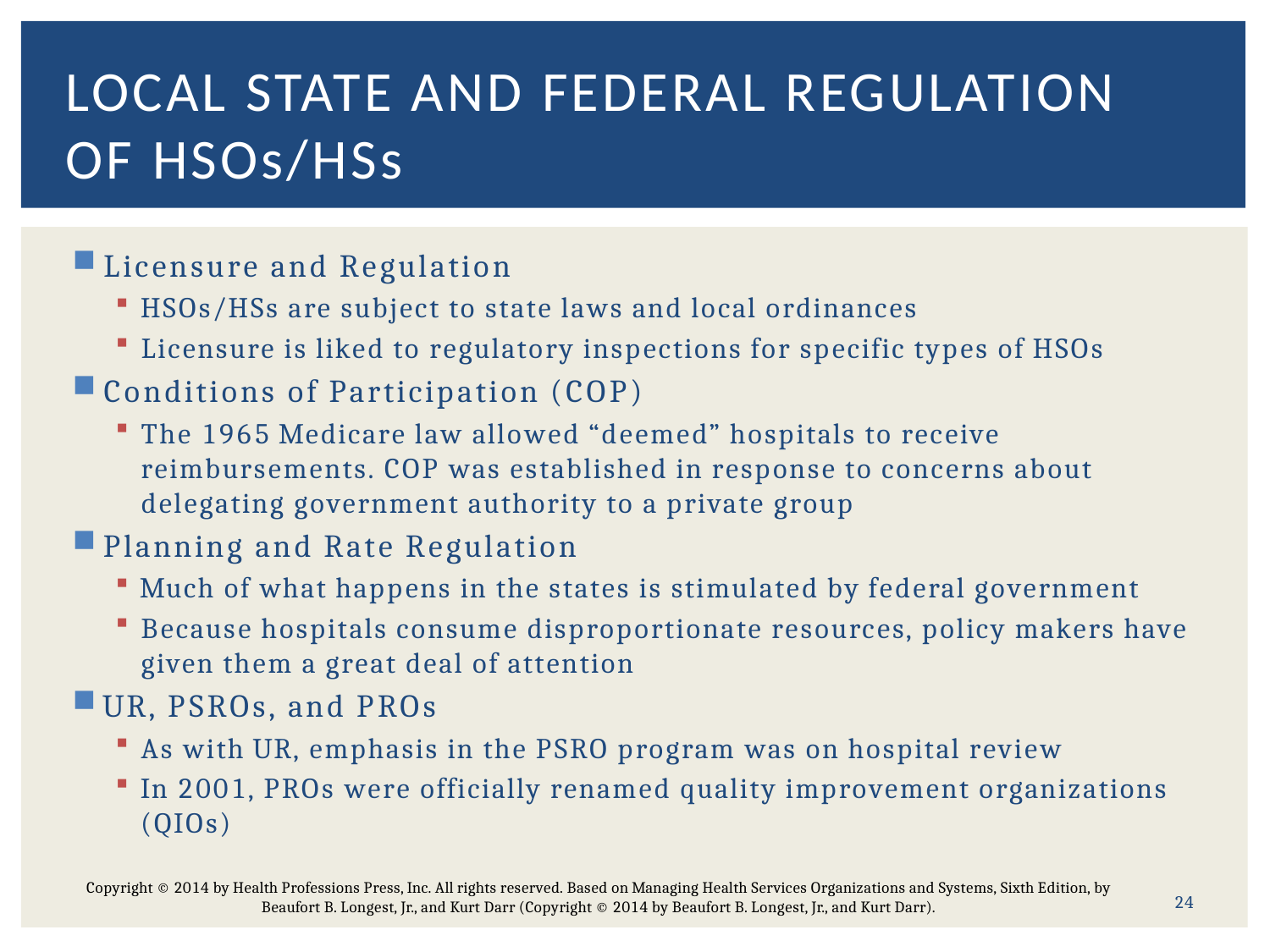

# Local State and Federal Regulation of HSOs/HSs
Licensure and Regulation
HSOs/HSs are subject to state laws and local ordinances
Licensure is liked to regulatory inspections for specific types of HSOs
Conditions of Participation (COP)
The 1965 Medicare law allowed “deemed” hospitals to receive reimbursements. COP was established in response to concerns about delegating government authority to a private group
Planning and Rate Regulation
Much of what happens in the states is stimulated by federal government
Because hospitals con­sume disproportionate resources, policy makers have given them a great deal of attention
UR, PSROs, and PROs
As with UR, emphasis in the PSRO program was on hospital review
In 2001, PROs were officially renamed quality improvement organizations (QIOs)

Copyright © 2014 by Health Professions Press, Inc. All rights reserved. Based on Managing Health Services Organizations and Systems, Sixth Edition, by Beaufort B. Longest, Jr., and Kurt Darr (Copyright © 2014 by Beaufort B. Longest, Jr., and Kurt Darr).
24